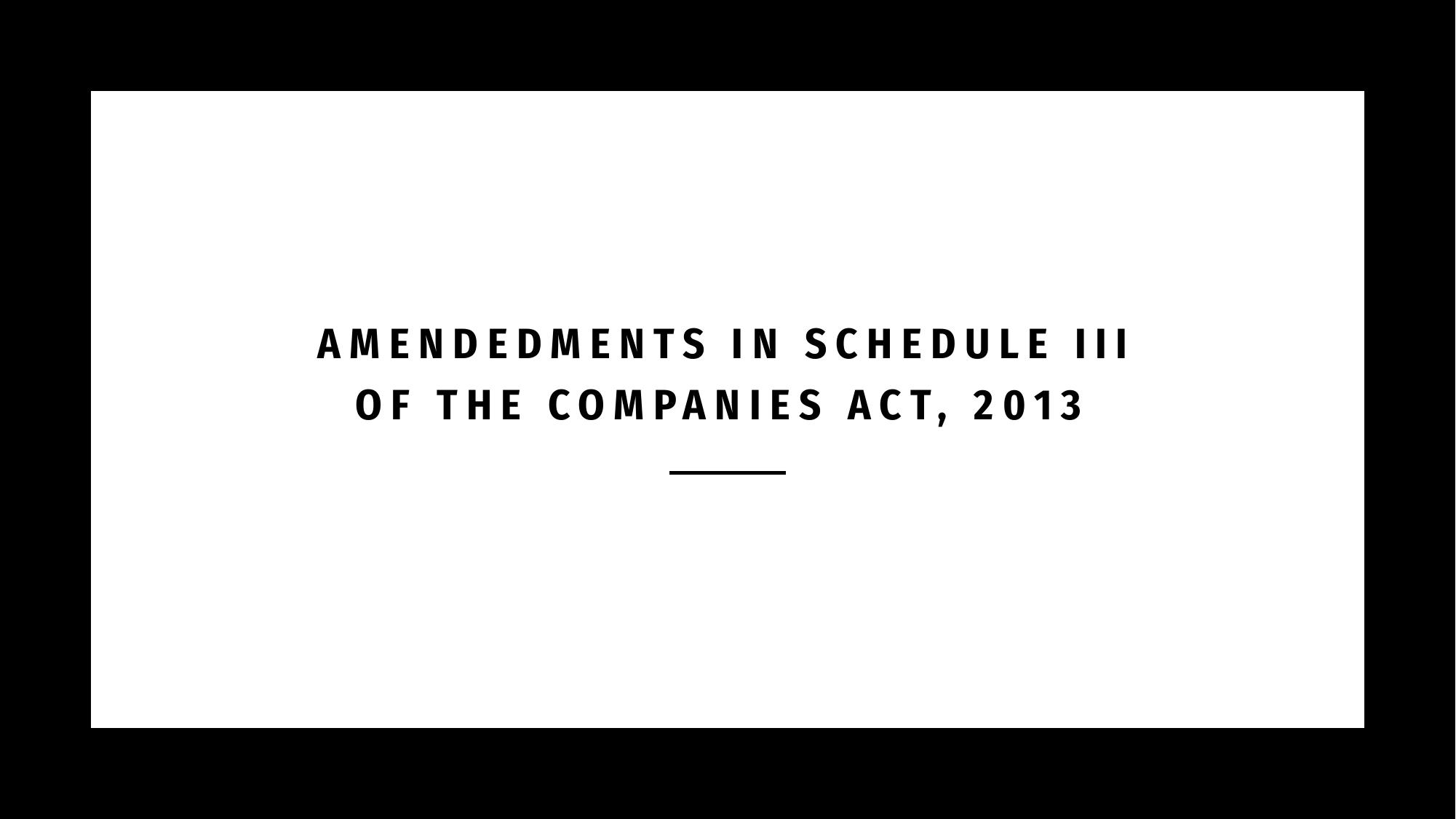

# AMENDEDMENTS IN SCHEDULE III OF THE COMPANIES ACT, 2013